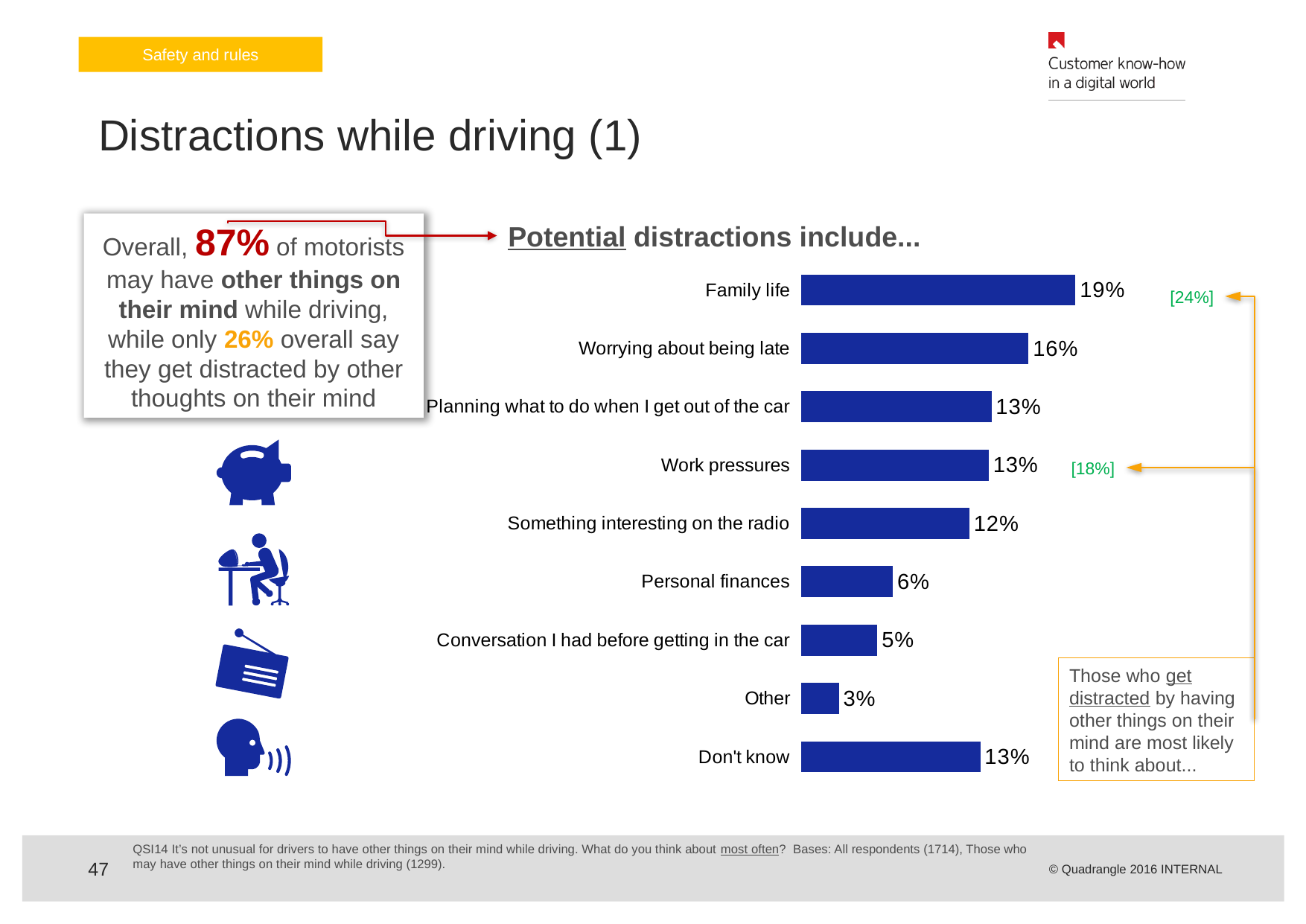

Safety and rules
Distractions while driving (1)
Overall, 87% of motorists may have other things on their mind while driving, while only 26% overall say they get distracted by other thoughts on their mind
Potential distractions include...

### Chart

| Category | Series 1 |
|---|---|
| Don't know | 0.12504325610650024 |
| Other | 0.02630795806702008 |
| Conversation I had before getting in the car | 0.05324455906589976 |
| Personal finances | 0.06392113044587 |
| Something interesting on the radio | 0.1174827828191 |
| Work pressures | 0.1308918816008 |
| Planning what to do when I get out of the car | 0.13283549412140075 |
| Worrying about being late | 0.15877433920840045 |
| Family life | 0.1914985985650005 |
[24%]

[18%]

Those who get distracted by having other things on their mind are most likely to think about...

QSI14 It’s not unusual for drivers to have other things on their mind while driving. What do you think about most often?  Bases: All respondents (1714), Those who may have other things on their mind while driving (1299).